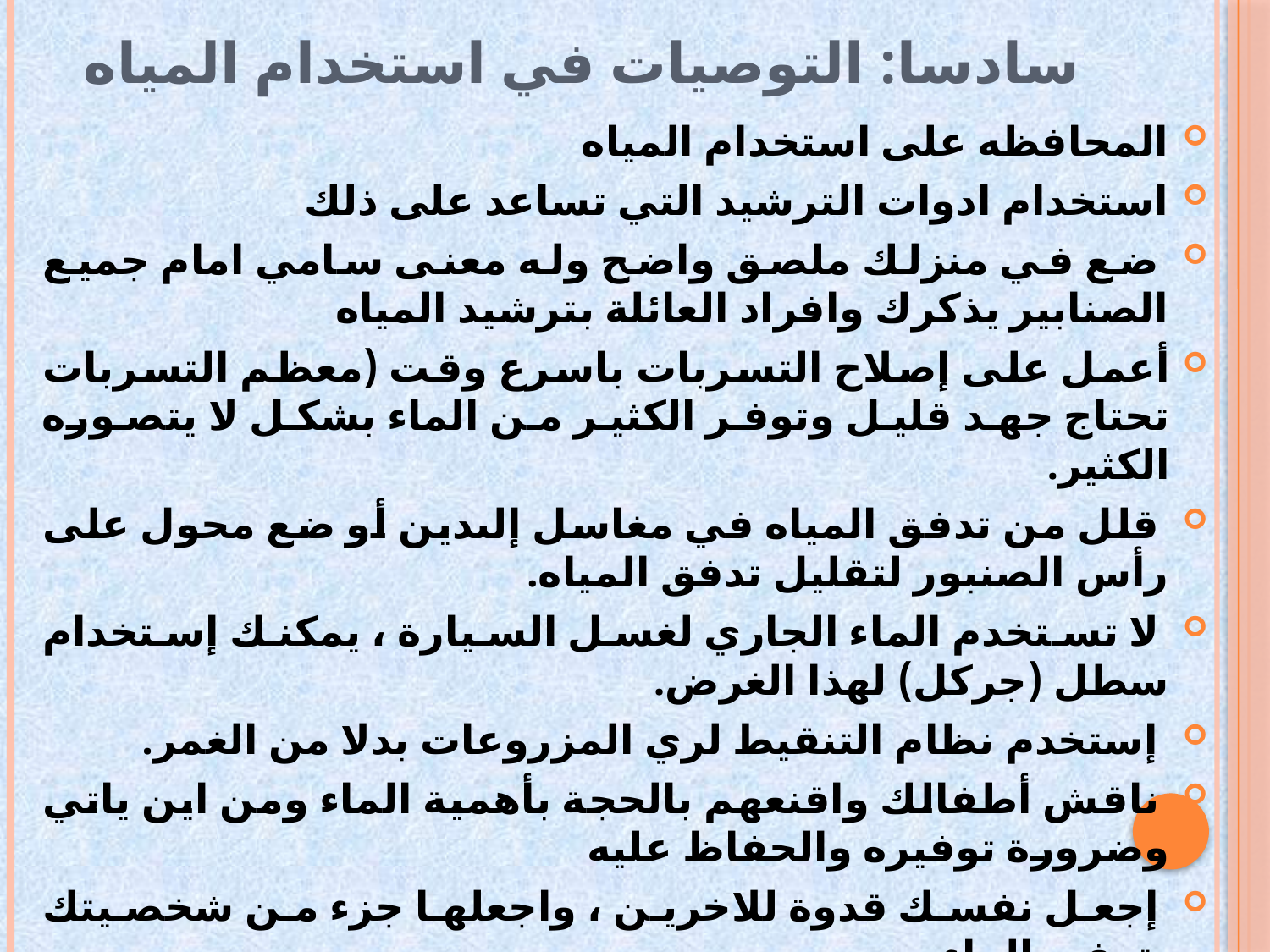

# سادسا: التوصيات في استخدام المياه
المحافظه على استخدام المياه
استخدام ادوات الترشيد التي تساعد على ذلك
 ضع في منزلك ملصق واضح وله معنى سامي امام جميع الصنابير يذكرك وافراد العائلة بترشيد المياه
أعمل على إصلاح التسربات باسرع وقت (معظم التسربات تحتاج جهد قليل وتوفر الكثير من الماء بشكل لا يتصوره الكثير.
 قلل من تدفق المياه في مغاسل إلىدين أو ضع محول على رأس الصنبور لتقليل تدفق المياه.
 لا تستخدم الماء الجاري لغسل السيارة ، يمكنك إستخدام سطل (جركل) لهذا الغرض.
 إستخدم نظام التنقيط لري المزروعات بدلا من الغمر.
 ناقش أطفالك واقنعهم بالحجة بأهمية الماء ومن اين ياتي وضرورة توفيره والحفاظ عليه
 إجعل نفسك قدوة للاخرين ، واجعلها جزء من شخصيتك بتوفير الماء
التوسع في عمل السدود بكافه انواعها ,خصوصا على الاوديه ذات الجدوى